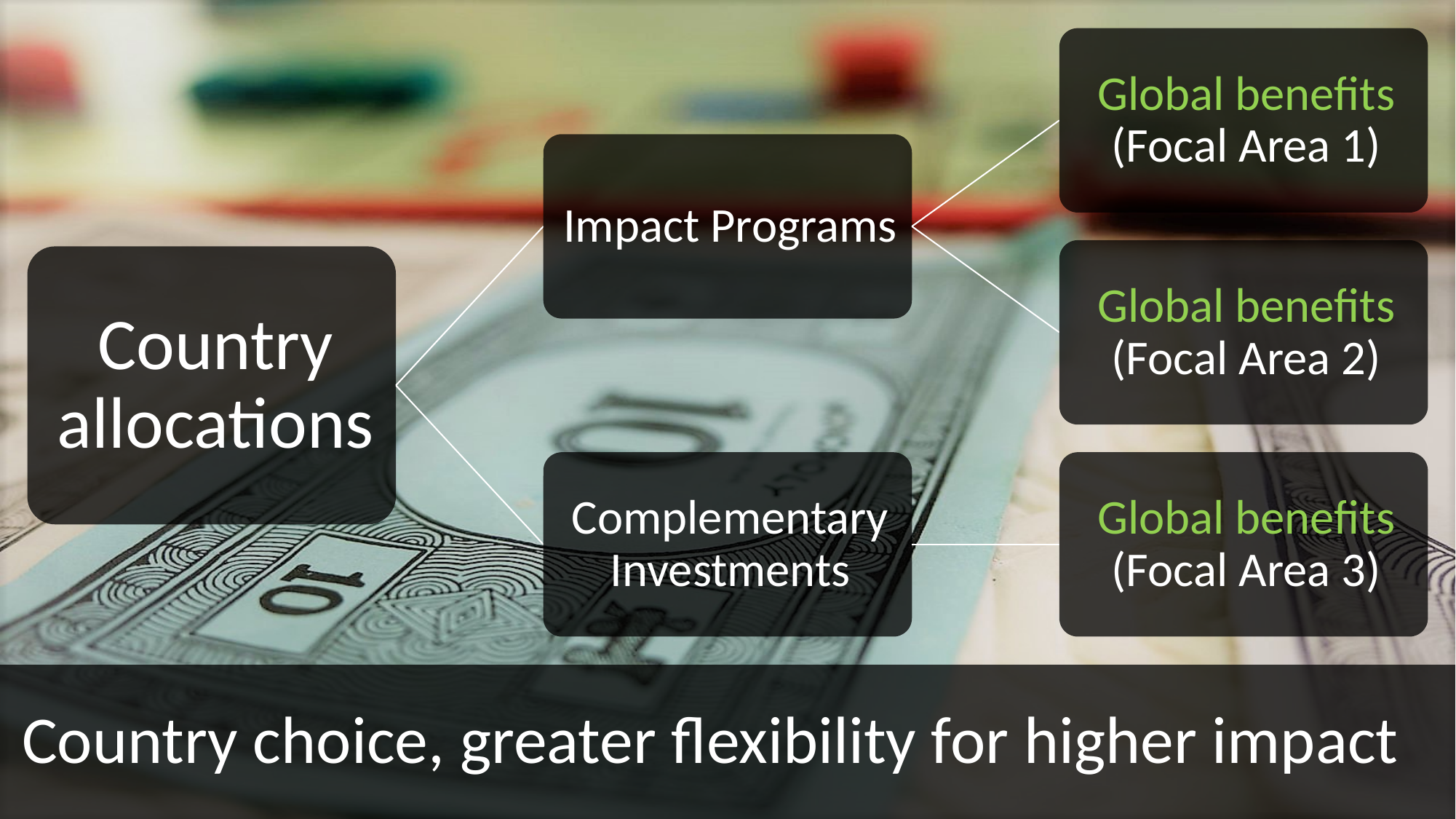

Country allocations

Impact Programs

Global benefits (Focal Area 1)

Global benefits (Focal Area 2)

Complementary Investments

Global benefits (Focal Area 3)
# Country choice, greater flexibility for higher impact